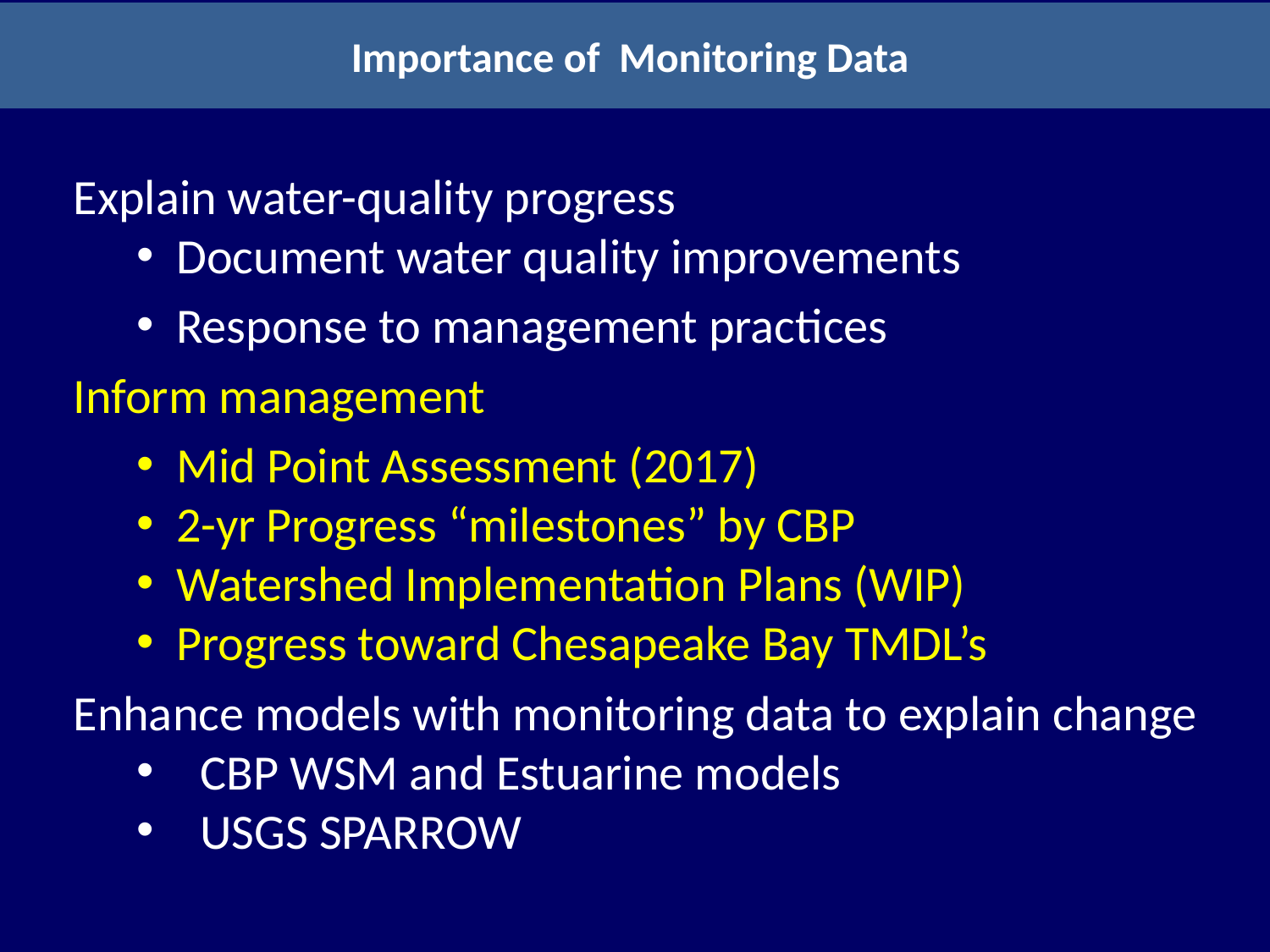

Importance of  Monitoring Data
Explain water-quality progress
Document water quality improvements
Response to management practices
Inform management
Mid Point Assessment (2017)
2-yr Progress “milestones” by CBP
Watershed Implementation Plans (WIP)
Progress toward Chesapeake Bay TMDL’s
Enhance models with monitoring data to explain change
CBP WSM and Estuarine models
USGS SPARROW